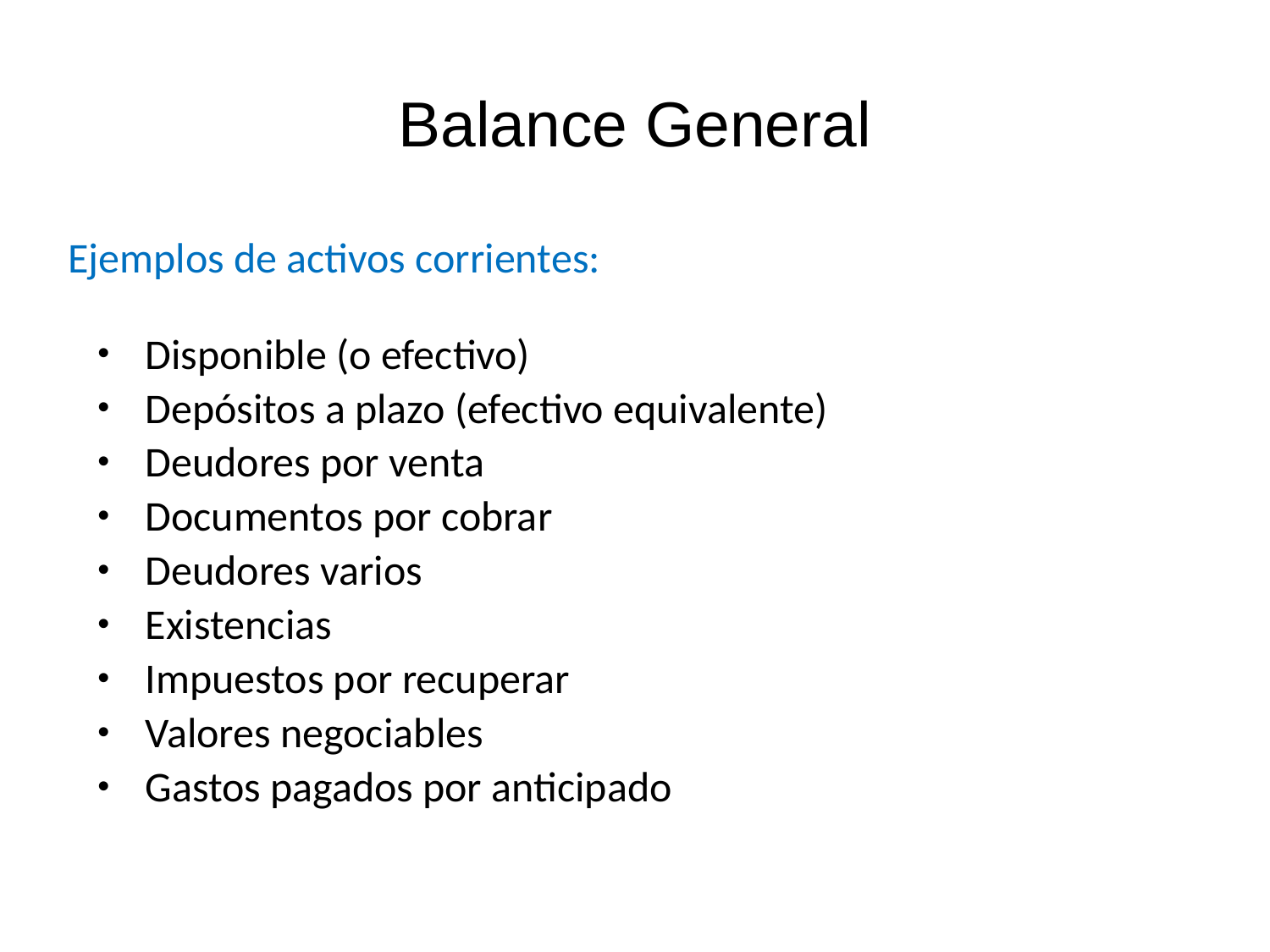

Balance General
# Ejemplos de activos corrientes:
Disponible (o efectivo)
Depósitos a plazo (efectivo equivalente)
Deudores por venta
Documentos por cobrar
Deudores varios
Existencias
Impuestos por recuperar
Valores negociables
Gastos pagados por anticipado